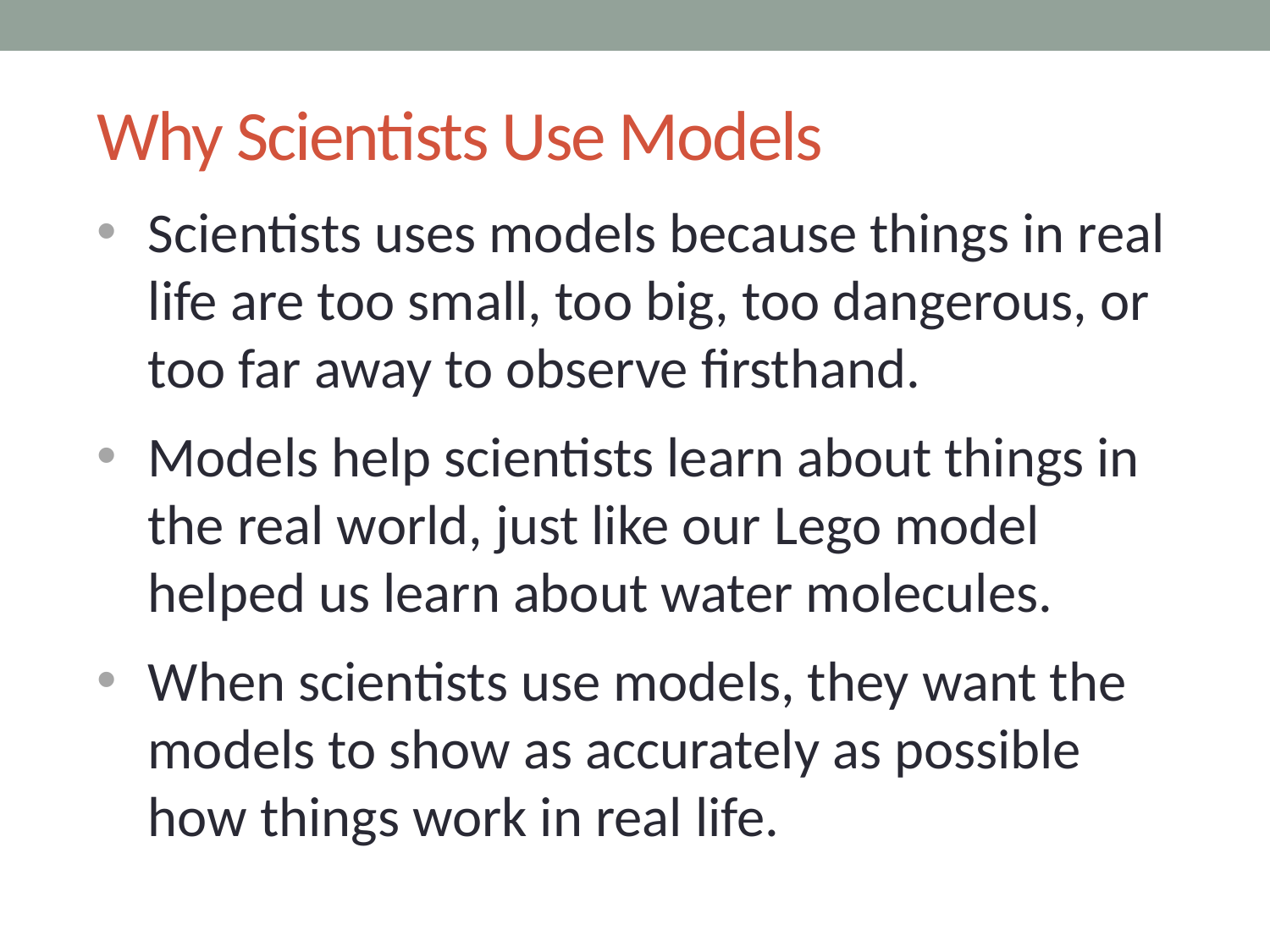

# Why Scientists Use Models

Scientists uses models because things in real life are too small, too big, too dangerous, or too far away to observe firsthand.
Models help scientists learn about things in the real world, just like our Lego model helped us learn about water molecules.
When scientists use models, they want the models to show as accurately as possible how things work in real life.